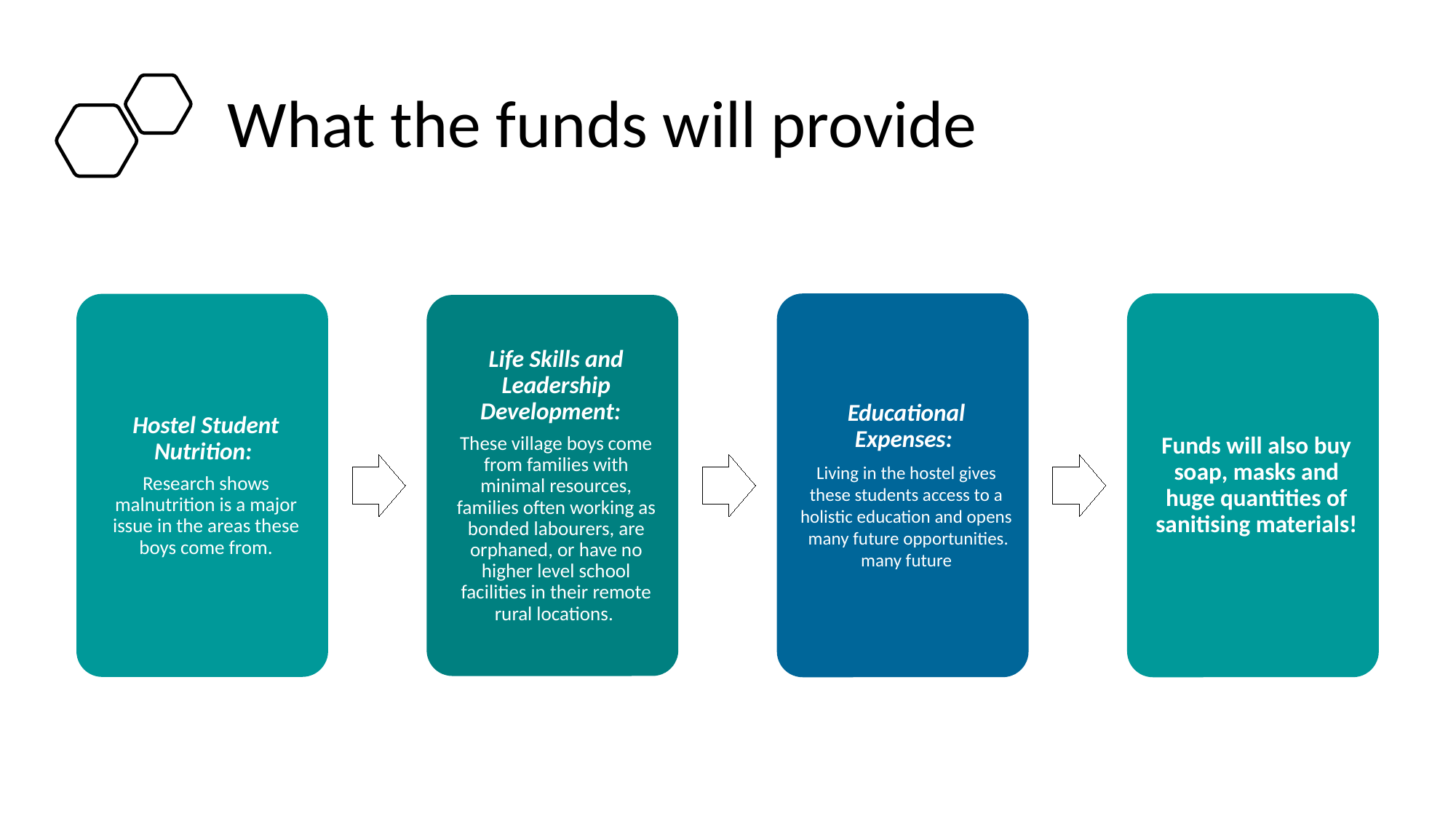

What the funds will provide

Hostel Student Nutrition:
Research shows malnutrition is a major issue in the areas these boys come from.

Life Skills and Leadership Development:
These village boys come from families with minimal resources, families often working as bonded labourers, are orphaned, or have no higher level school facilities in their remote rural locations.

Educational Expenses:
Living in the hostel gives these students access to a holistic education and opens  many future opportunities. many future

Funds will also buy soap, masks and huge quantities of sanitising materials!